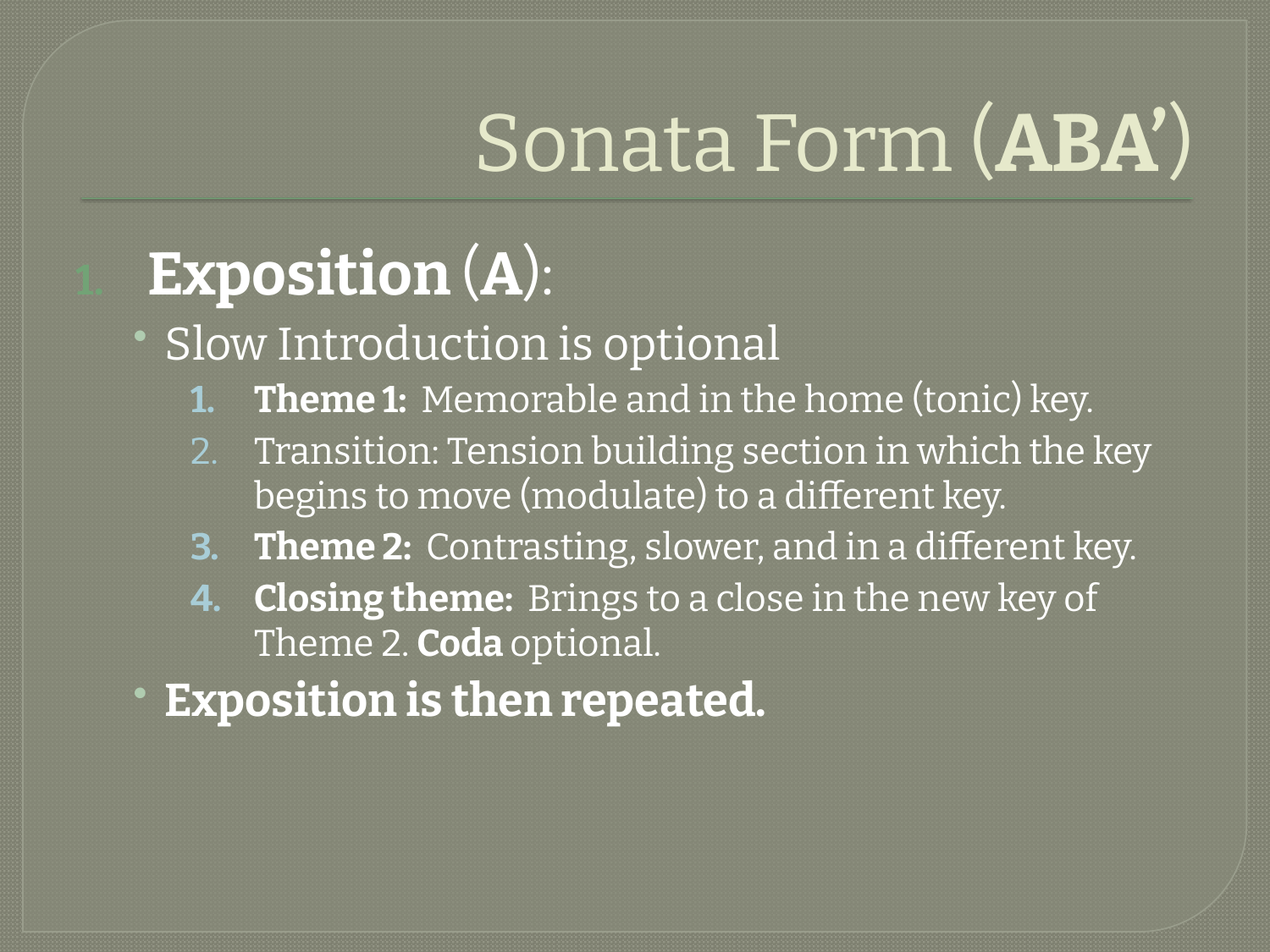

# Sonata Form (ABA’)
Exposition (A):
Slow Introduction is optional
Theme 1:  Memorable and in the home (tonic) key.
Transition: Tension building section in which the key begins to move (modulate) to a different key.
Theme 2:  Contrasting, slower, and in a different key.
Closing theme:  Brings to a close in the new key of Theme 2. Coda optional.
Exposition is then repeated.